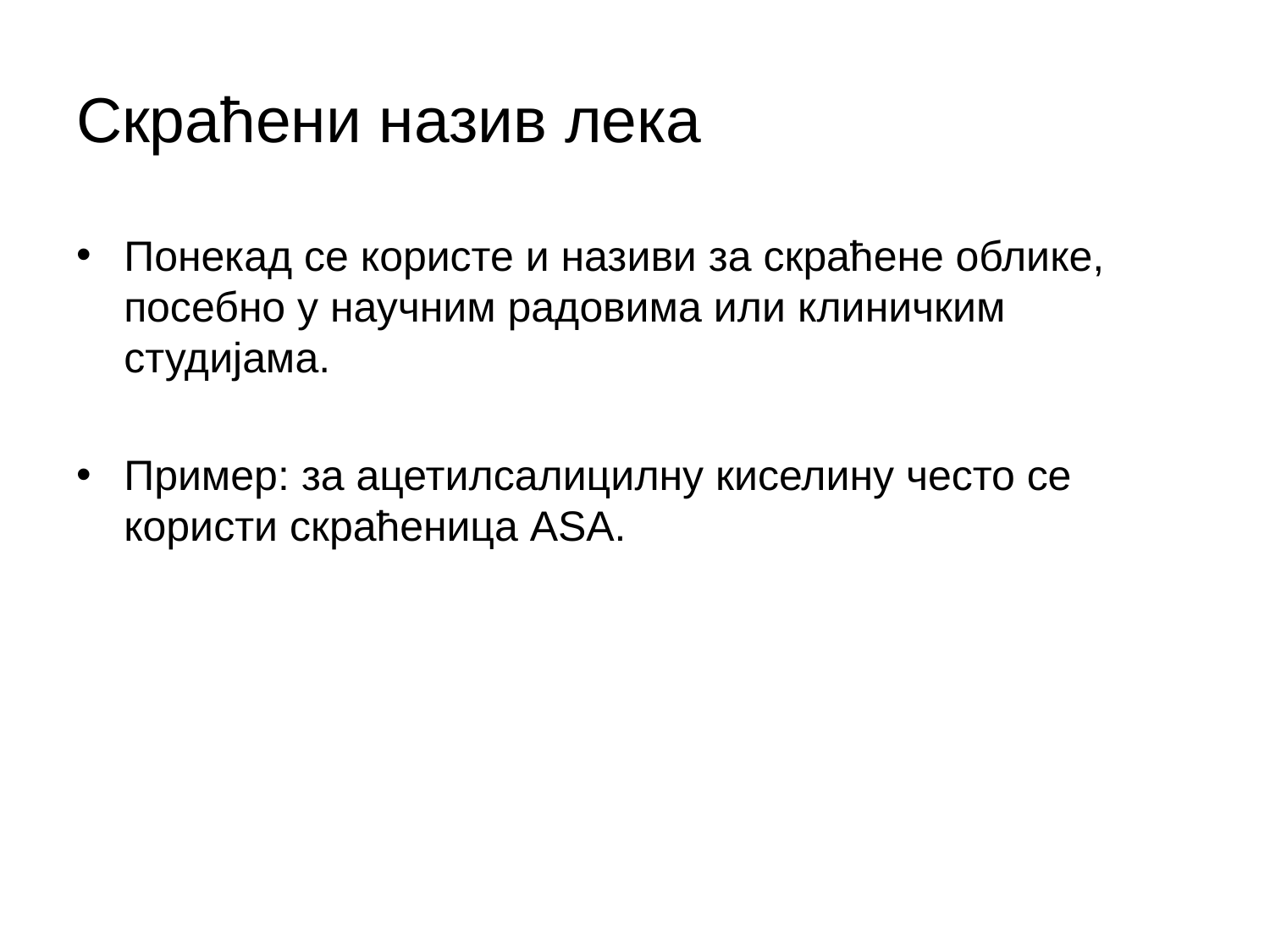

# Скраћени назив лека
Понекад се користе и називи за скраћене облике, посебно у научним радовима или клиничким студијама.

Пример: за ацетилсалицилну киселину често се користи скраћеница ASA.